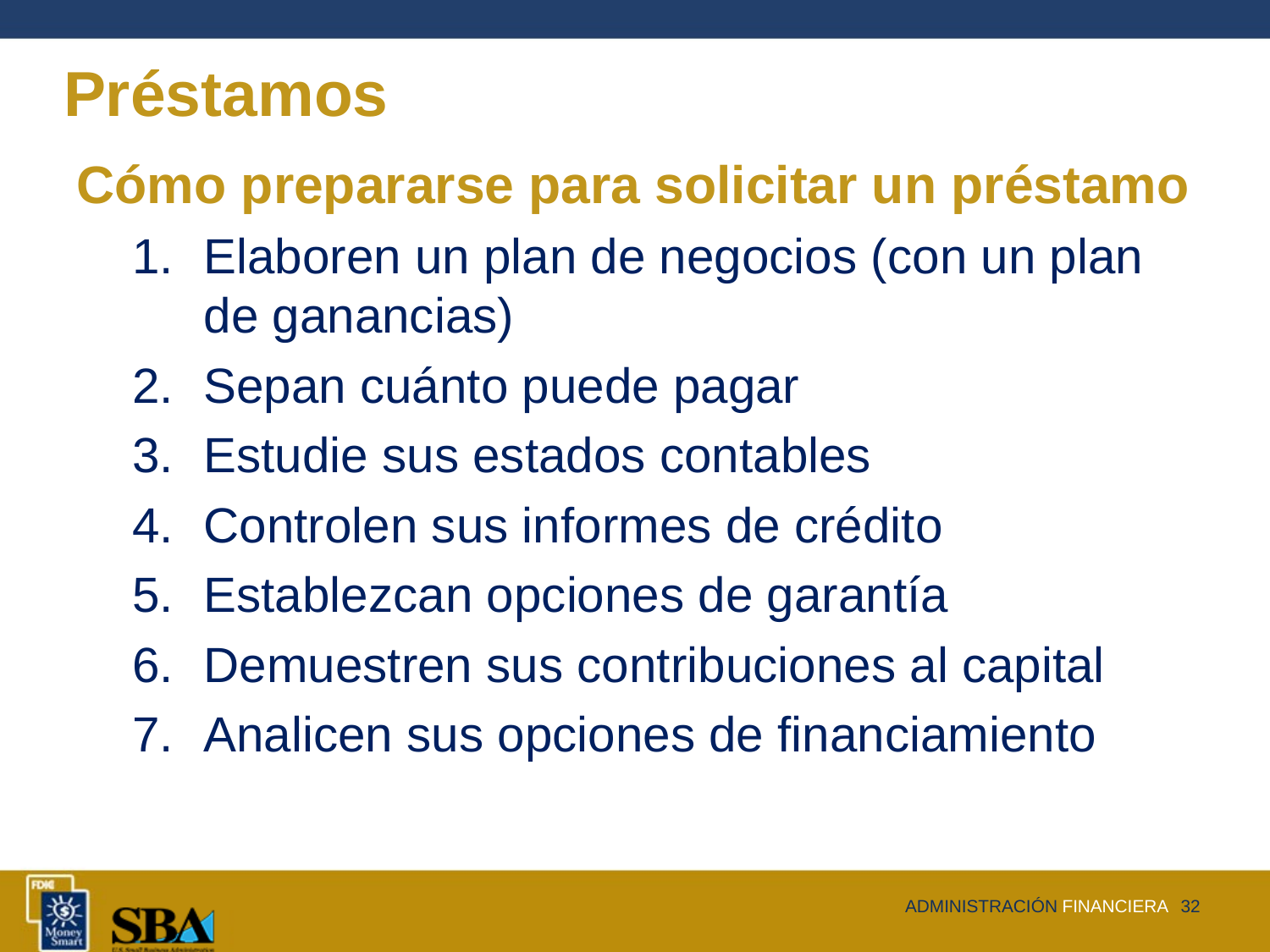

# Préstamos
Cómo prepararse para solicitar un préstamo
Elaboren un plan de negocios (con un plan de ganancias)
Sepan cuánto puede pagar
Estudie sus estados contables
Controlen sus informes de crédito
Establezcan opciones de garantía
Demuestren sus contribuciones al capital
Analicen sus opciones de financiamiento